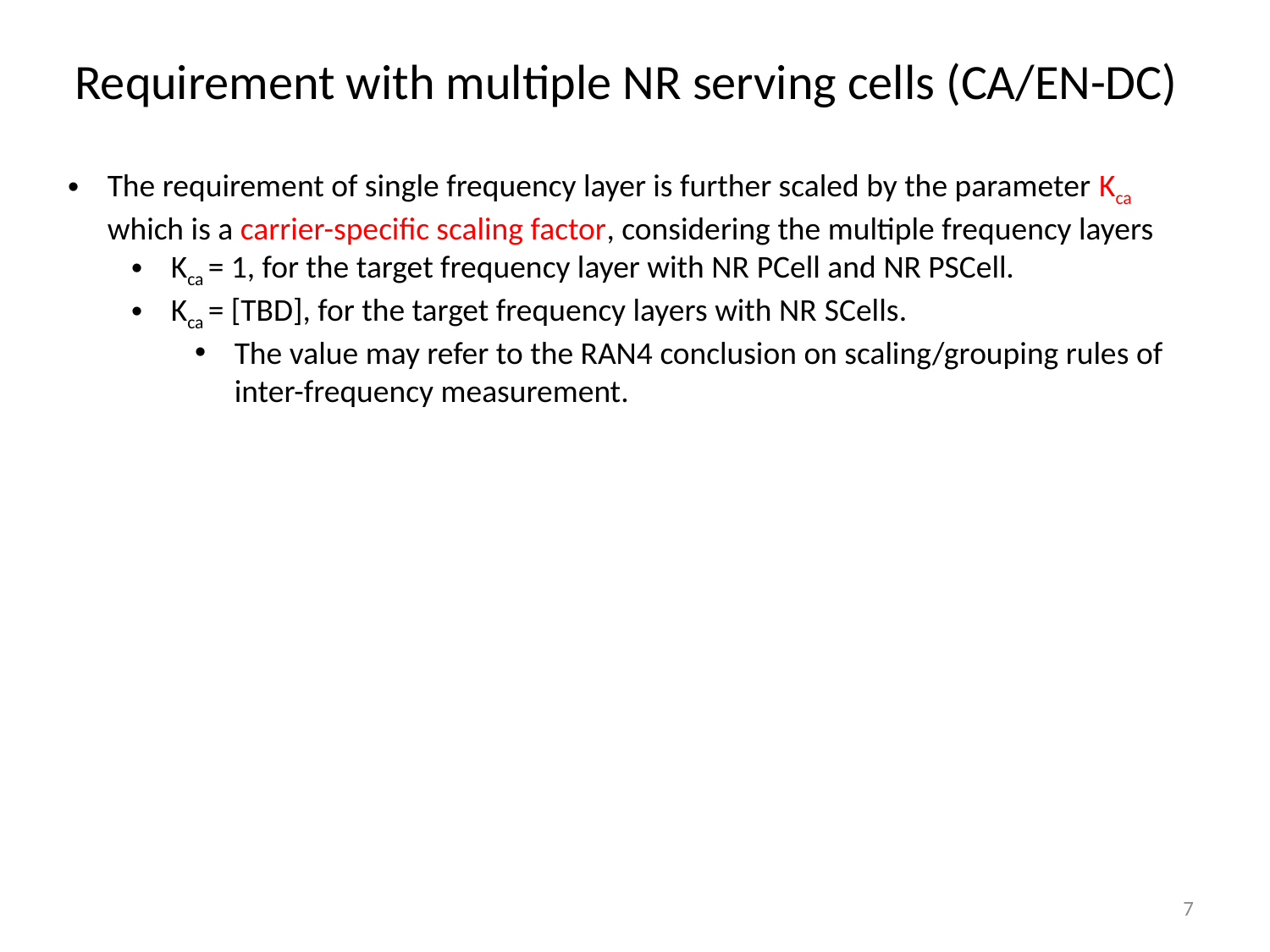

Requirement with multiple NR serving cells (CA/EN-DC)
The requirement of single frequency layer is further scaled by the parameter Kca  which is a carrier-specific scaling factor, considering the multiple frequency layers
Kca = 1, for the target frequency layer with NR PCell and NR PSCell.
Kca = [TBD], for the target frequency layers with NR SCells.
The value may refer to the RAN4 conclusion on scaling/grouping rules of inter-frequency measurement.
7